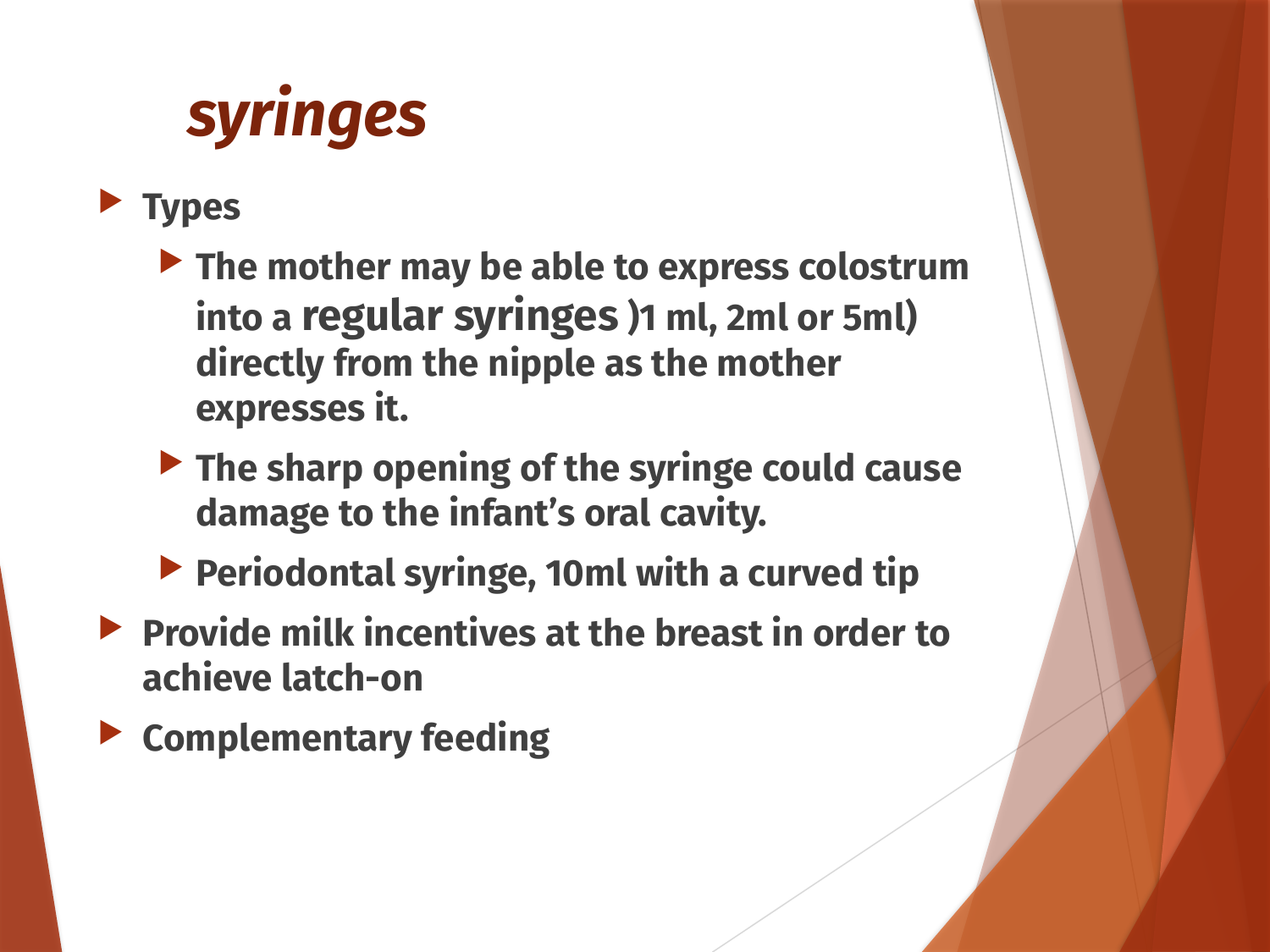

syringes
Types
The mother may be able to express colostrum into a regular syringes )1 ml, 2ml or 5ml) directly from the nipple as the mother expresses it.
The sharp opening of the syringe could cause damage to the infant’s oral cavity.
Periodontal syringe, 10ml with a curved tip
Provide milk incentives at the breast in order to achieve latch-on
Complementary feeding